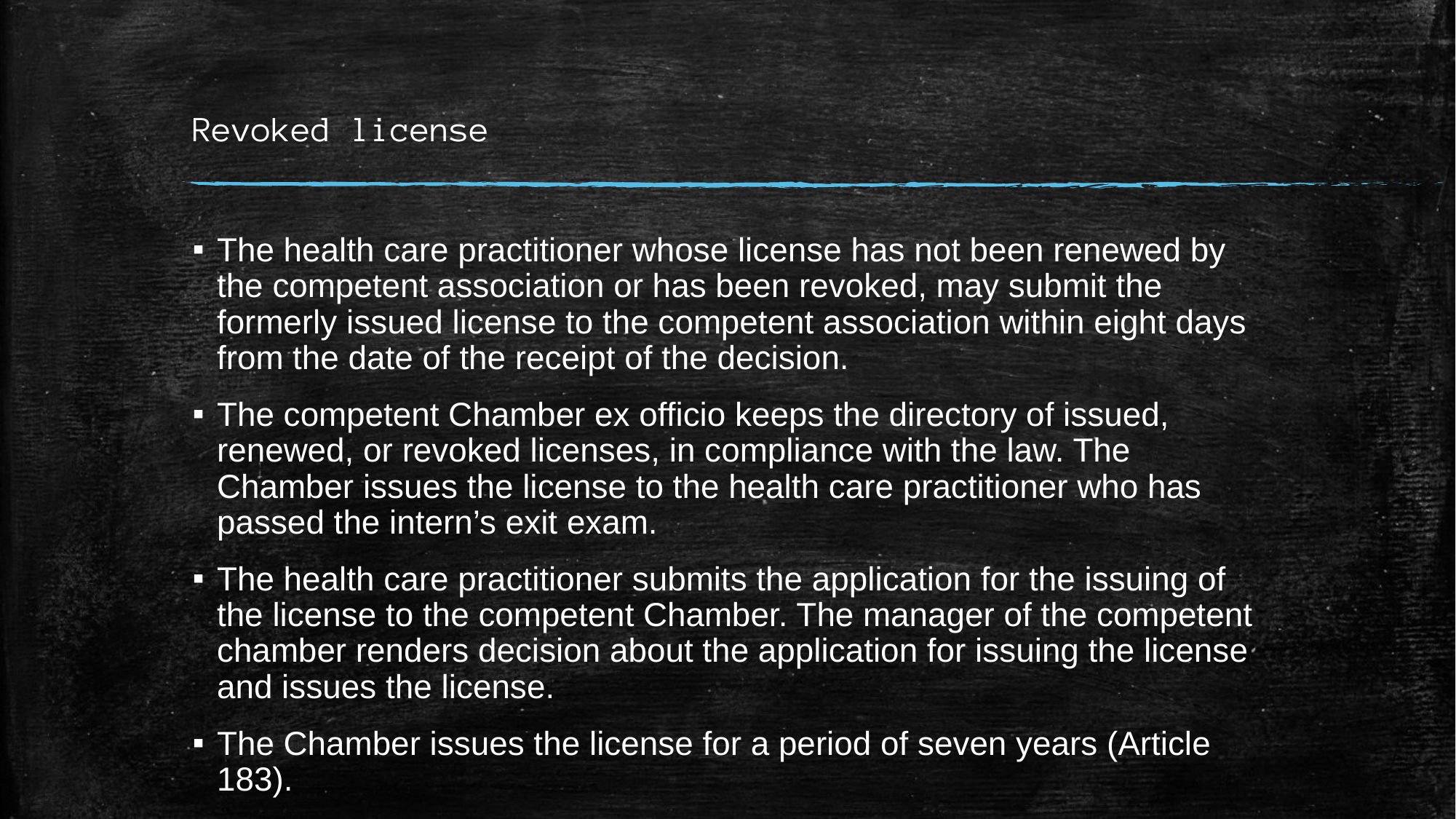

# Revoked license
The health care practitioner whose license has not been renewed by the competent association or has been revoked, may submit the formerly issued license to the competent association within eight days from the date of the receipt of the decision.
The competent Chamber ex officio keeps the directory of issued, renewed, or revoked licenses, in compliance with the law. The Chamber issues the license to the health care practitioner who has passed the intern’s exit exam.
The health care practitioner submits the application for the issuing of the license to the competent Chamber. The manager of the competent chamber renders decision about the application for issuing the license and issues the license.
The Chamber issues the license for a period of seven years (Article 183).